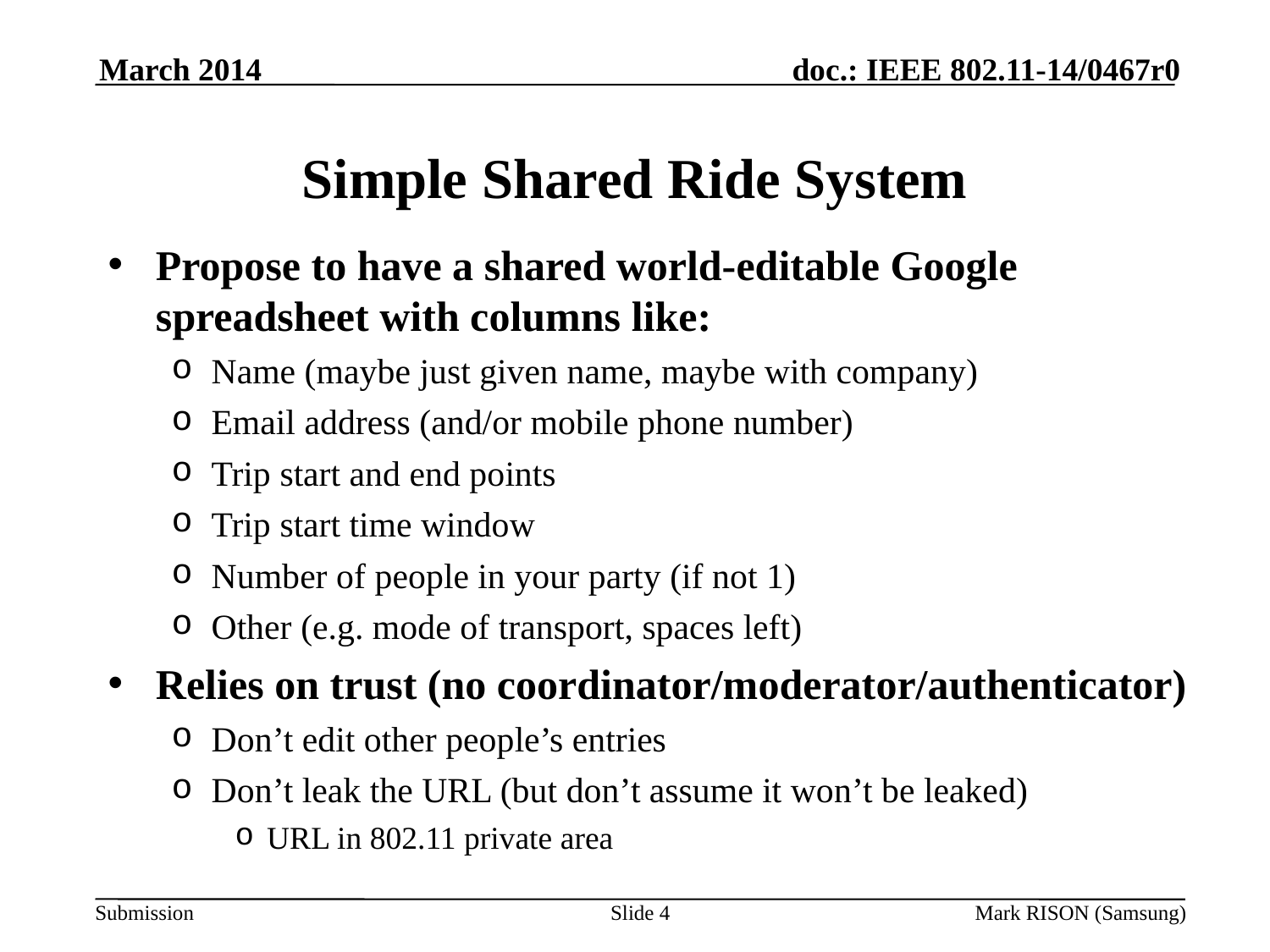

March 2014
# Simple Shared Ride System
Propose to have a shared world-editable Google spreadsheet with columns like:
Name (maybe just given name, maybe with company)
Email address (and/or mobile phone number)
Trip start and end points
Trip start time window
Number of people in your party (if not 1)
Other (e.g. mode of transport, spaces left)
Relies on trust (no coordinator/moderator/authenticator)
Don’t edit other people’s entries
Don’t leak the URL (but don’t assume it won’t be leaked)
URL in 802.11 private area

Slide 4
Mark RISON (Samsung)